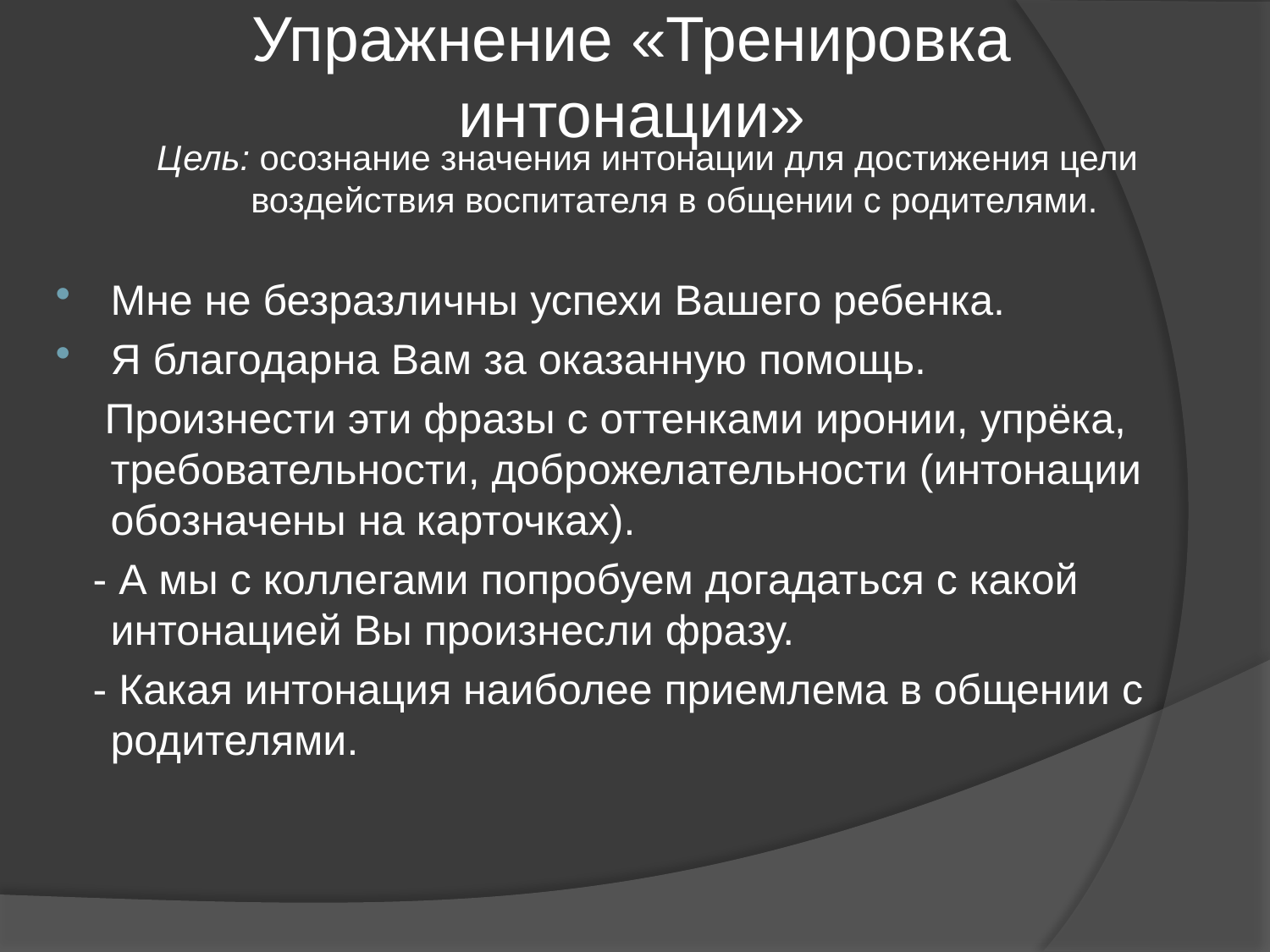

# Упражнение «Тренировка интонации»
Цель: осознание значения интонации для достижения цели воздействия воспитателя в общении с родителями.

Мне не безразличны успехи Вашего ребенка.
Я благодарна Вам за оказанную помощь.
    Произнести эти фразы с оттенками иронии, упрёка, требовательности, доброжелательности (интонации обозначены на карточках).
   - А мы с коллегами попробуем догадаться с какой интонацией Вы произнесли фразу.
   - Какая интонация наиболее приемлема в общении с родителями.